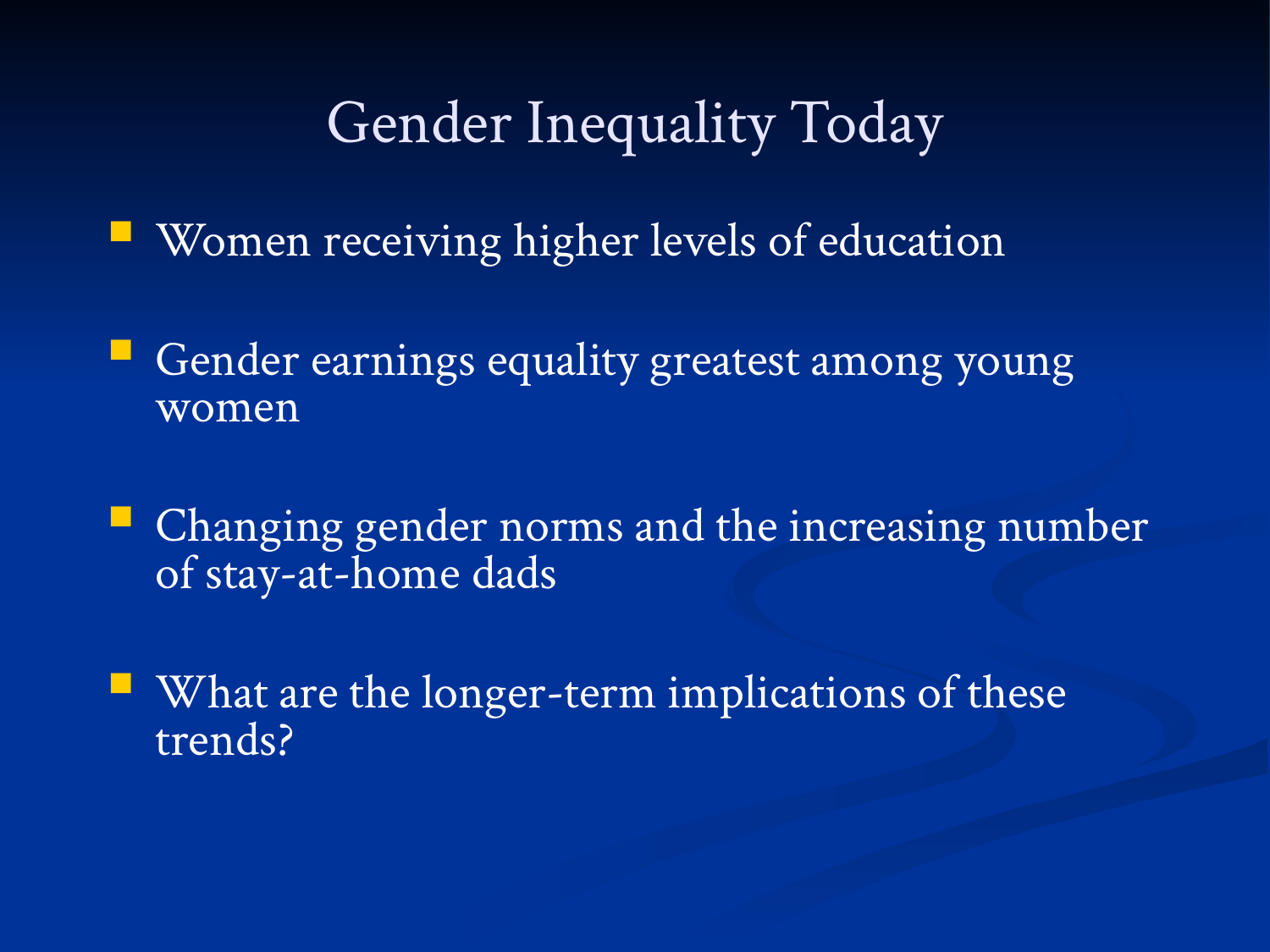

Gender Inequality Today
# Women receiving higher levels of education

Gender earnings equality greatest among young women

Changing gender norms and the increasing number of stay-at-home dads

What are the longer-term implications of these trends?